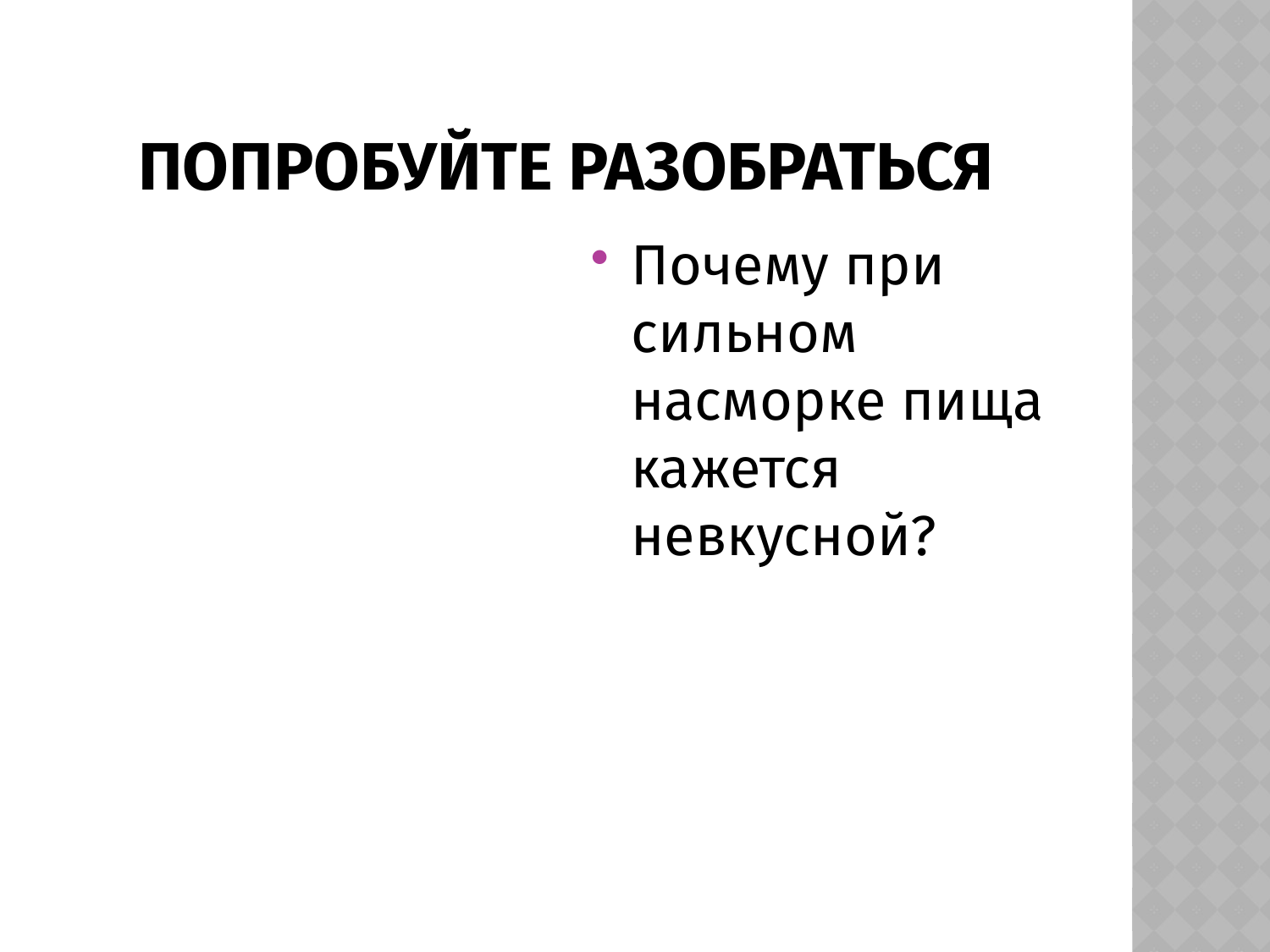

# Попробуйте разобраться

Почему при сильном насморке пища кажется невкусной?